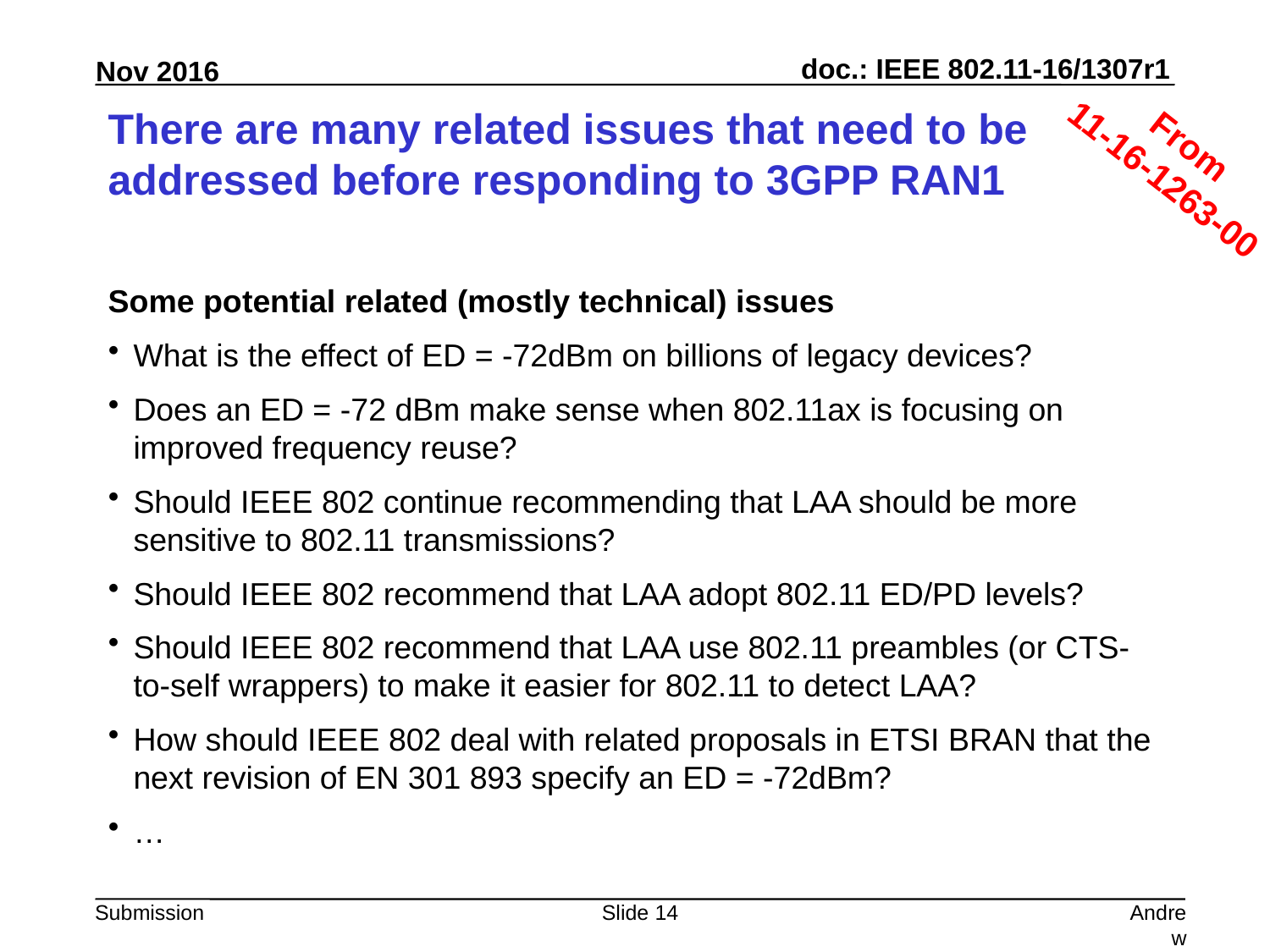

# There are many related issues that need to be addressed before responding to 3GPP RAN1
From
11-16-1263-00
Some potential related (mostly technical) issues
What is the effect of ED = -72dBm on billions of legacy devices?
Does an ED = -72 dBm make sense when 802.11ax is focusing on improved frequency reuse?
Should IEEE 802 continue recommending that LAA should be more sensitive to 802.11 transmissions?
Should IEEE 802 recommend that LAA adopt 802.11 ED/PD levels?
Should IEEE 802 recommend that LAA use 802.11 preambles (or CTS-to-self wrappers) to make it easier for 802.11 to detect LAA?
How should IEEE 802 deal with related proposals in ETSI BRAN that the next revision of EN 301 893 specify an ED = -72dBm?
…

Slide 14
Andrew Myles, Cisco